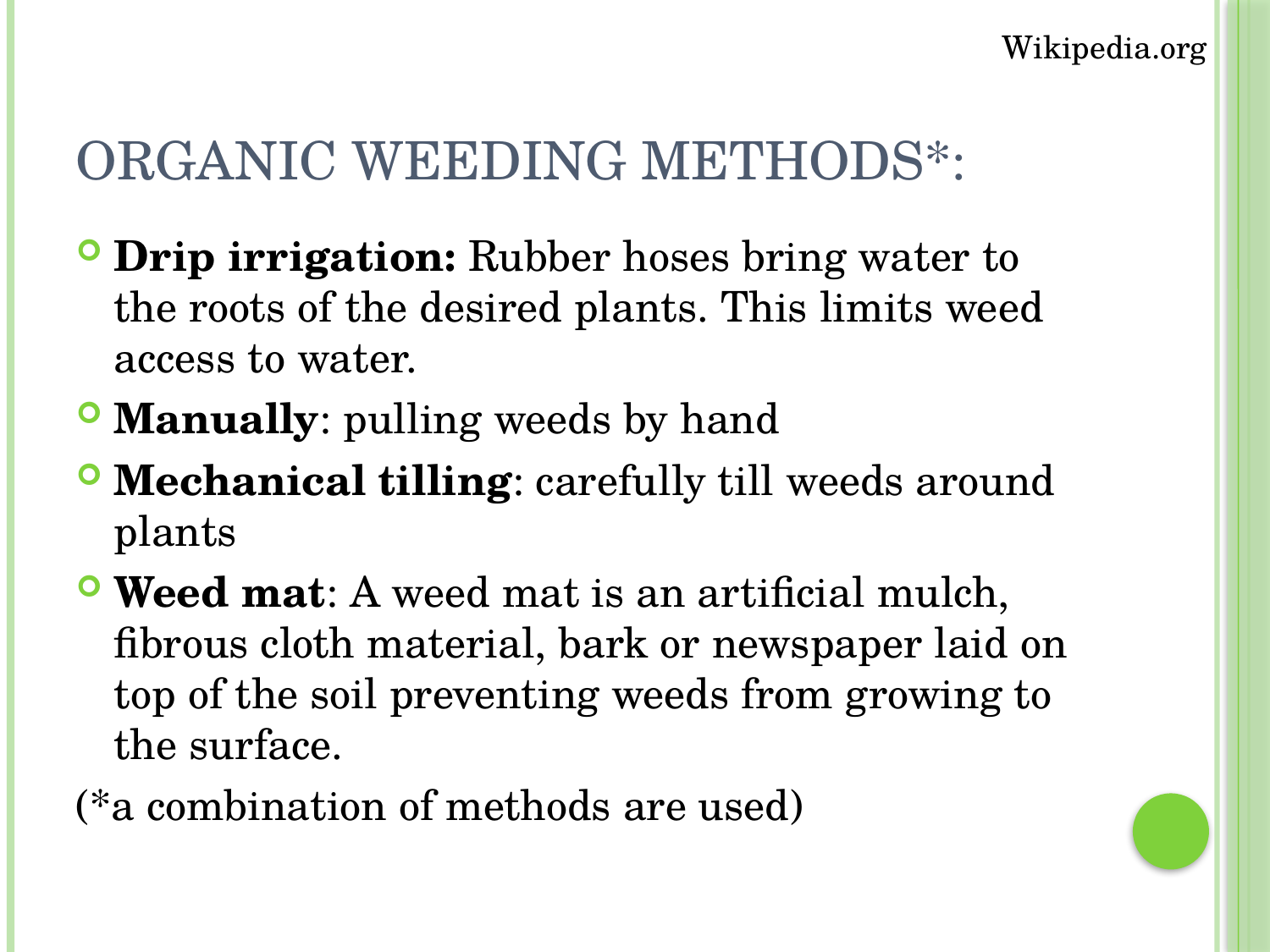

Wikipedia.org
# Organic Weeding Methods*:
Drip irrigation: Rubber hoses bring water to the roots of the desired plants. This limits weed access to water.
Manually: pulling weeds by hand
Mechanical tilling: carefully till weeds around plants
Weed mat: A weed mat is an artificial mulch, fibrous cloth material, bark or newspaper laid on top of the soil preventing weeds from growing to the surface.
(*a combination of methods are used)